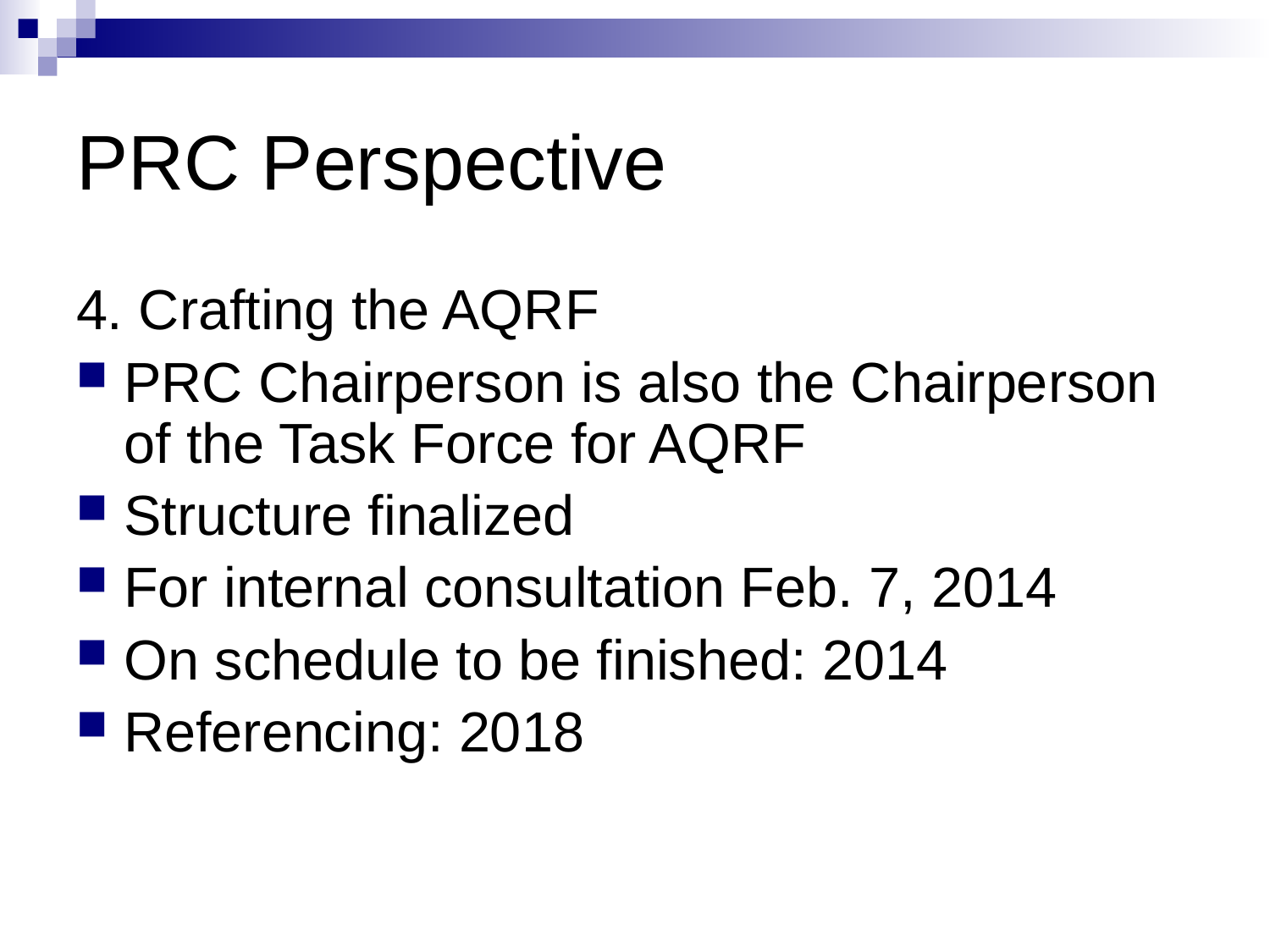

# PRC Perspective
4. Crafting the AQRF
PRC Chairperson is also the Chairperson of the Task Force for AQRF
Structure finalized
For internal consultation Feb. 7, 2014
On schedule to be finished: 2014
Referencing: 2018